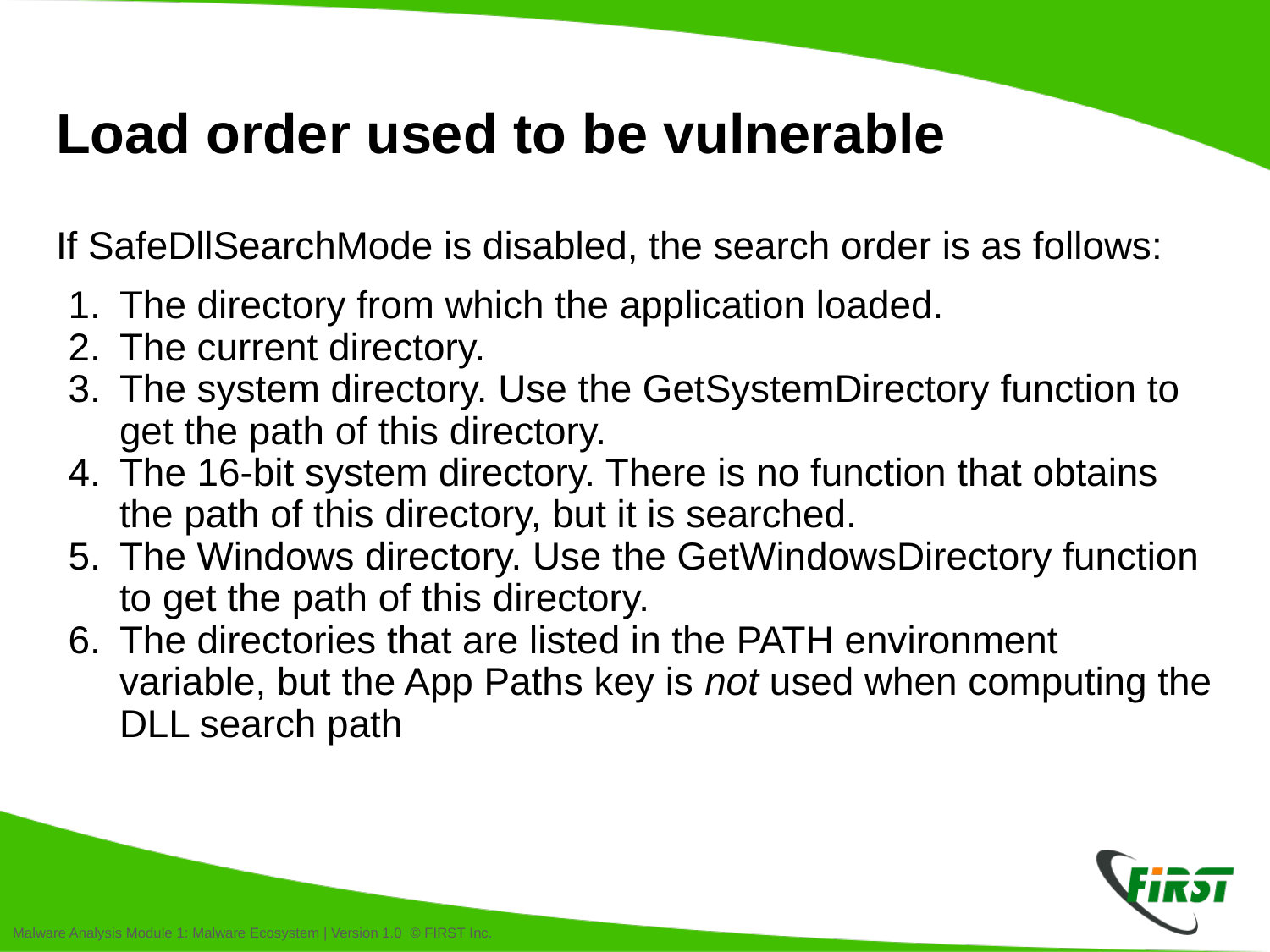

# Load order used to be vulnerable
If SafeDllSearchMode is disabled, the search order is as follows:
The directory from which the application loaded.
The current directory.
The system directory. Use the GetSystemDirectory function to get the path of this directory.
The 16-bit system directory. There is no function that obtains the path of this directory, but it is searched.
The Windows directory. Use the GetWindowsDirectory function to get the path of this directory.
The directories that are listed in the PATH environment variable, but the App Paths key is not used when computing the DLL search path